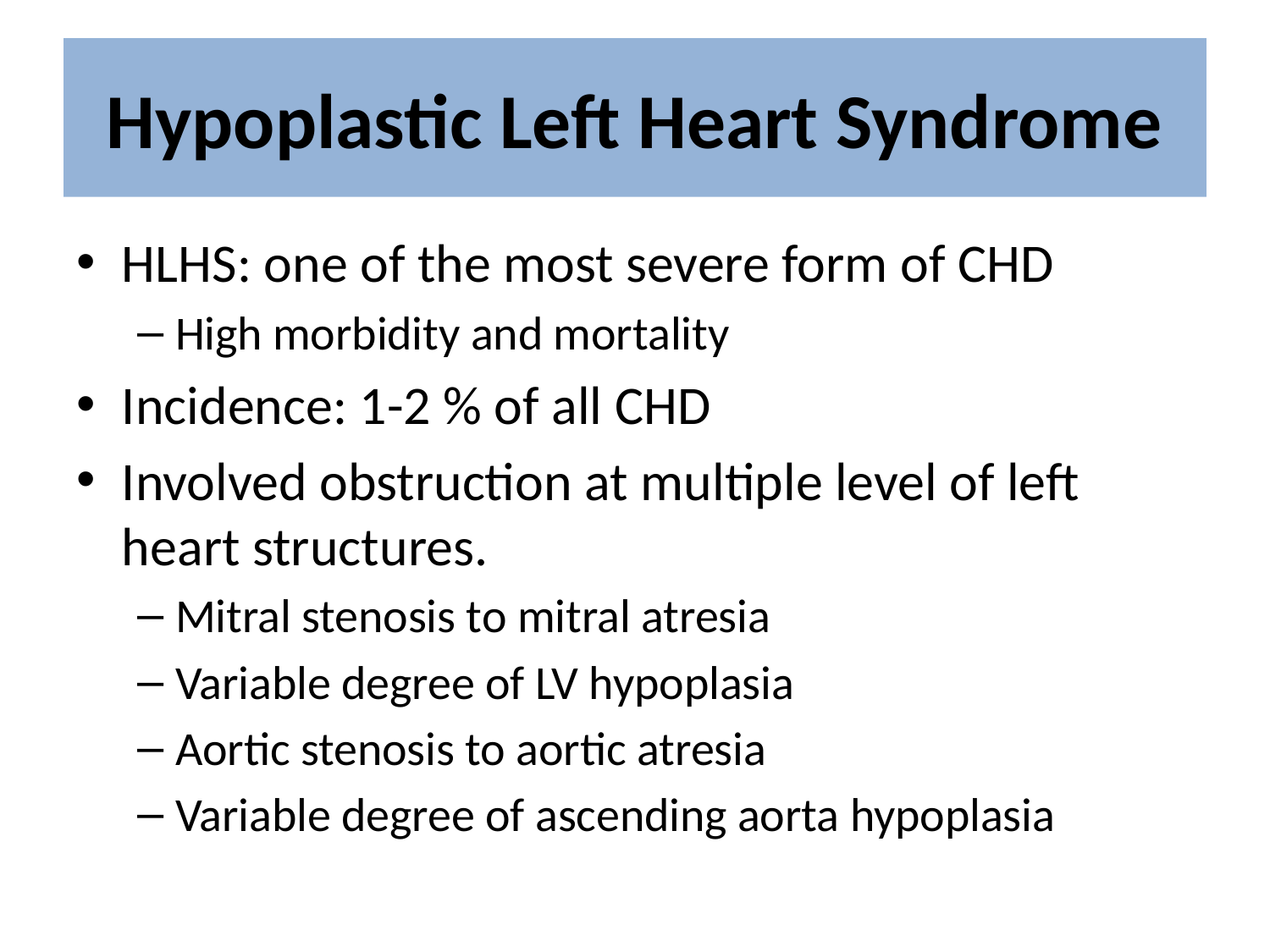

# Hypoplastic Left Heart Syndrome
HLHS: one of the most severe form of CHD
High morbidity and mortality
Incidence: 1-2 % of all CHD
Involved obstruction at multiple level of left heart structures.
Mitral stenosis to mitral atresia
Variable degree of LV hypoplasia
Aortic stenosis to aortic atresia
Variable degree of ascending aorta hypoplasia